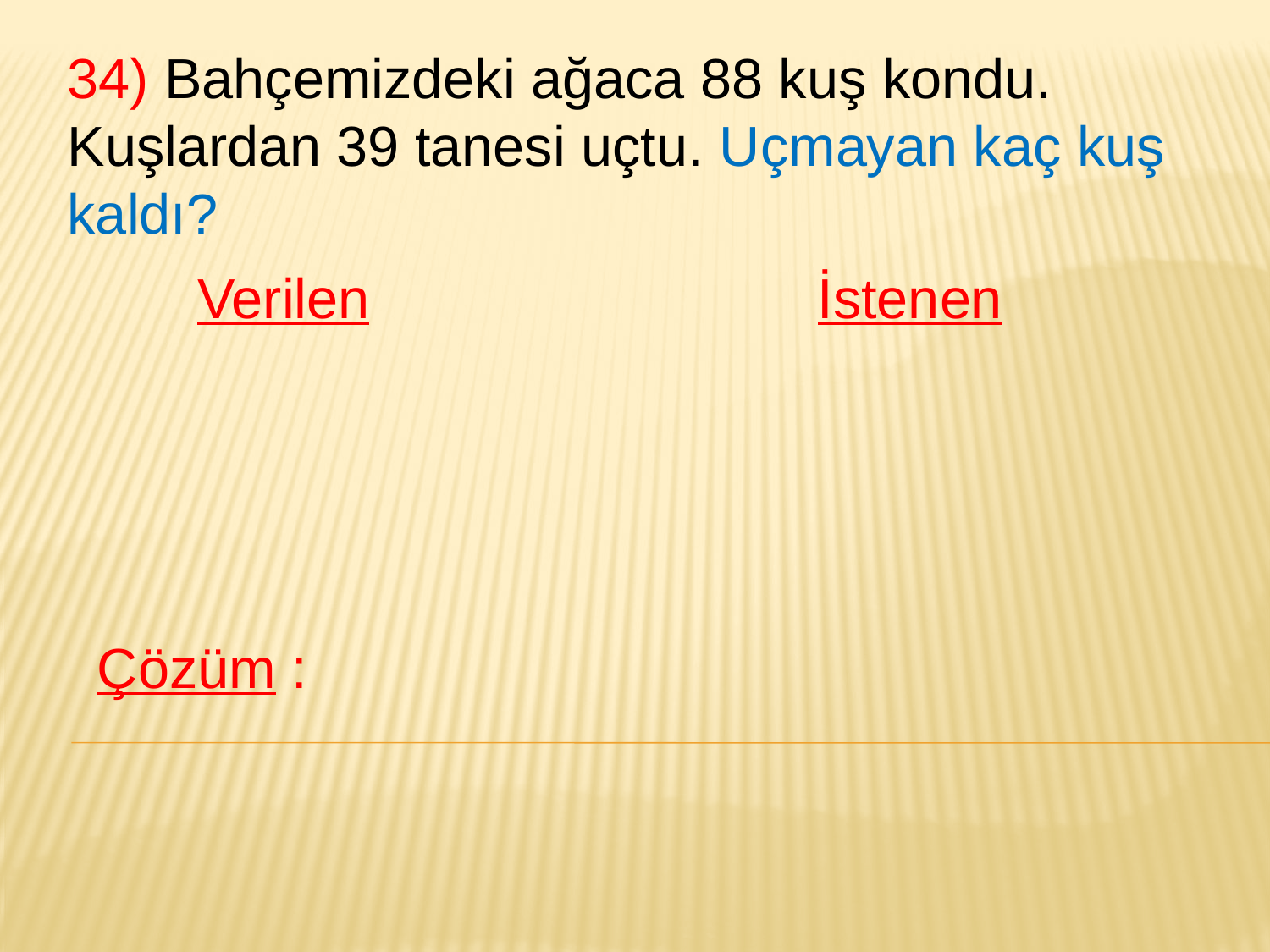

34) Bahçemizdeki ağaca 88 kuş kondu. Kuşlardan 39 tanesi uçtu. Uçmayan kaç kuş kaldı?

Verilen
İstenen
Çözüm :